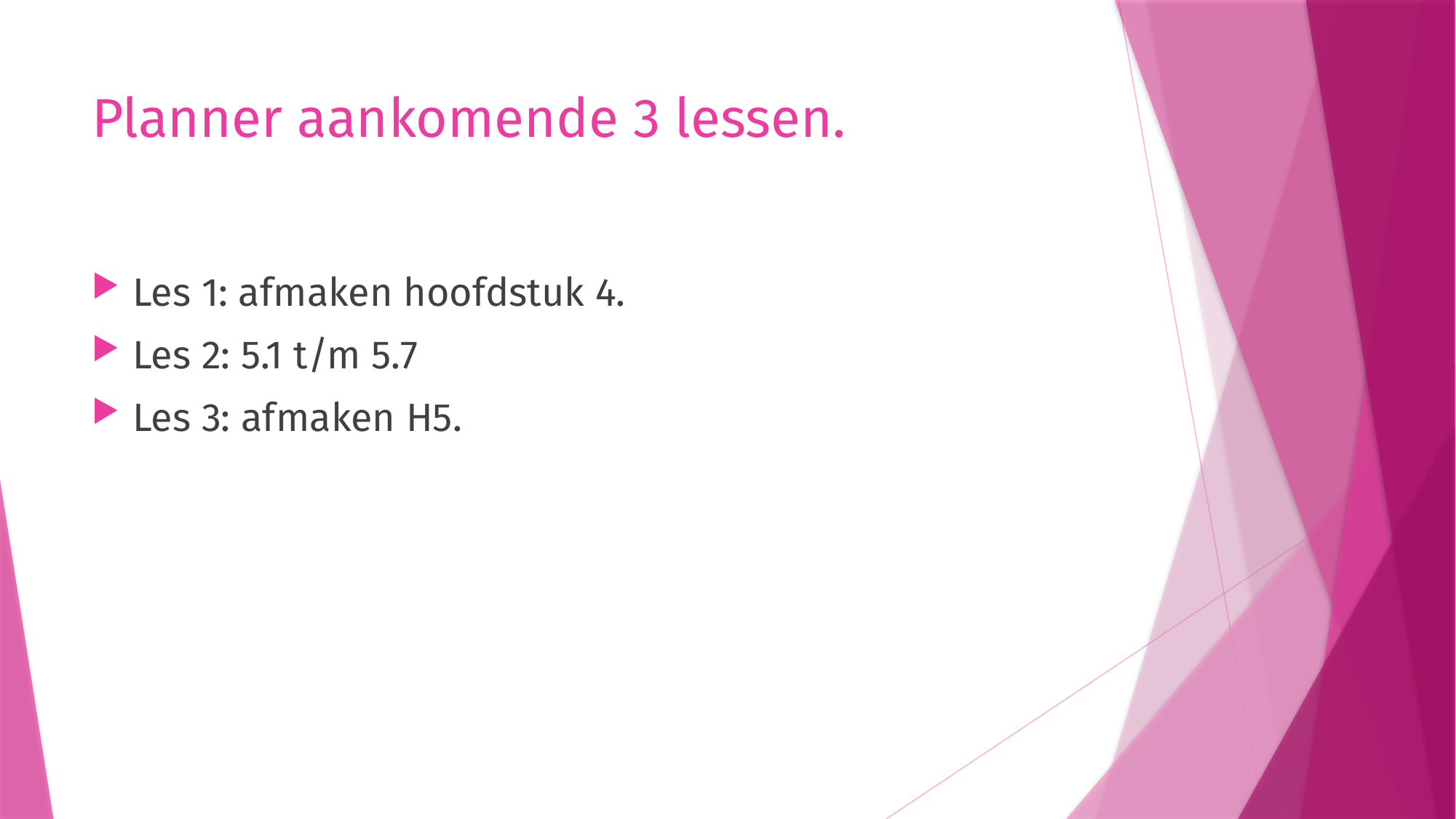

# Planner aankomende 3 lessen.
Les 1: afmaken hoofdstuk 4.
Les 2: 5.1 t/m 5.7
Les 3: afmaken H5.